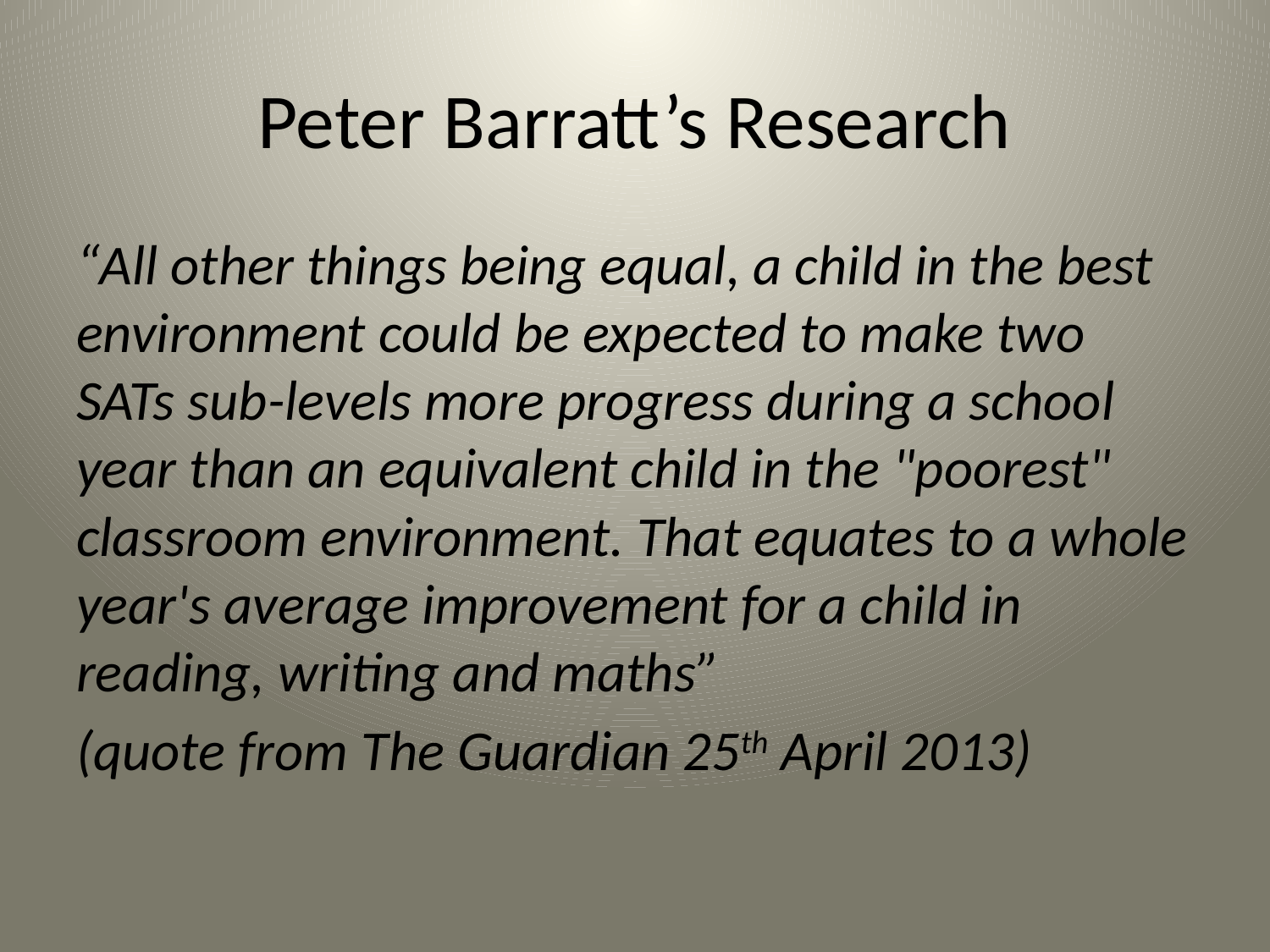

# Peter Barratt’s Research
“All other things being equal, a child in the best environment could be expected to make two SATs sub-levels more progress during a school year than an equivalent child in the "poorest" classroom environment. That equates to a whole year's average improvement for a child in reading, writing and maths”
(quote from The Guardian 25th April 2013)